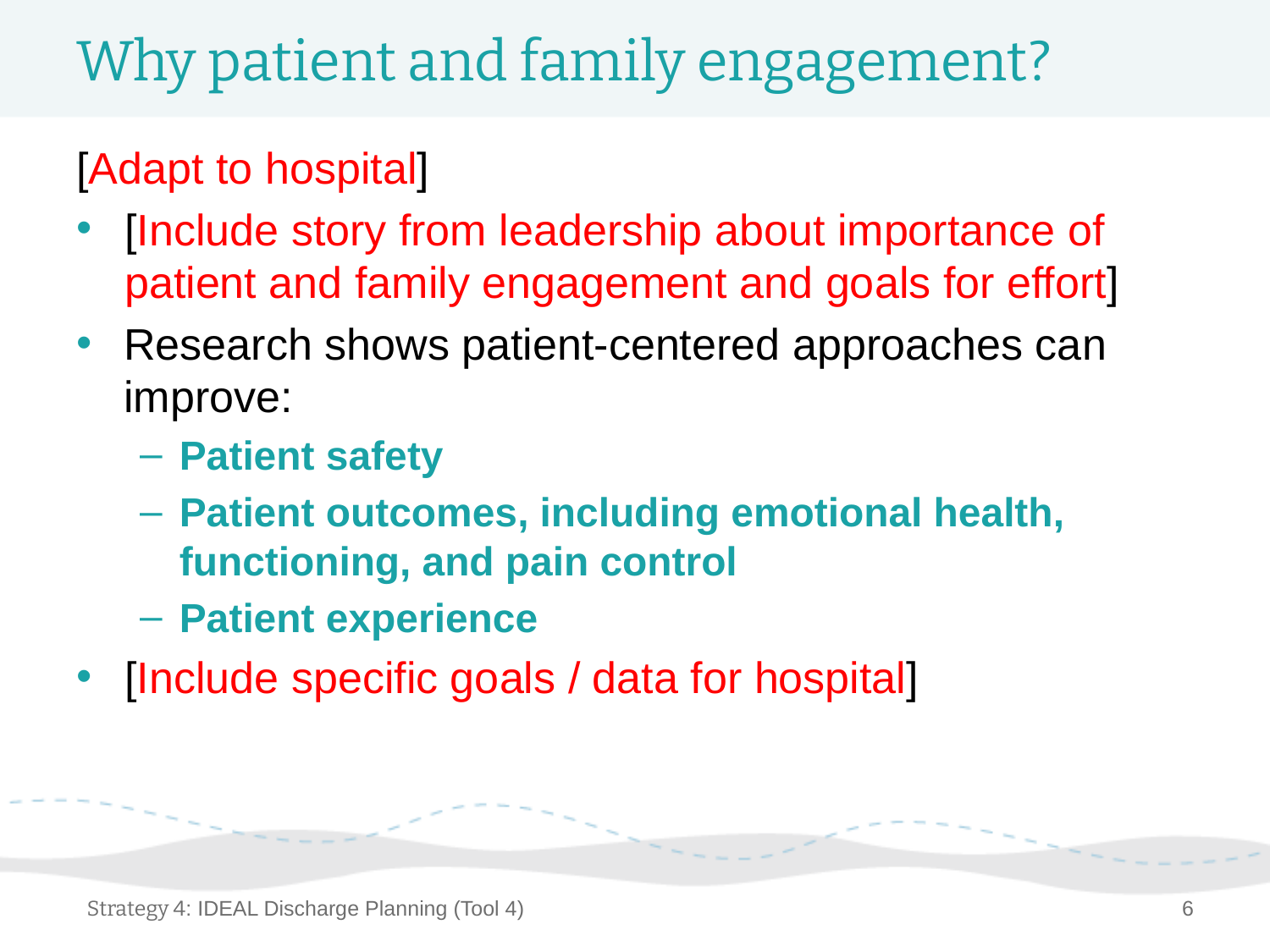

# Why patient and family engagement?
[Adapt to hospital]
[Include story from leadership about importance of patient and family engagement and goals for effort]
Research shows patient-centered approaches can improve:
Patient safety
Patient outcomes, including emotional health, functioning, and pain control
Patient experience
[Include specific goals / data for hospital]
Strategy 4: IDEAL Discharge Planning (Tool 4)
6